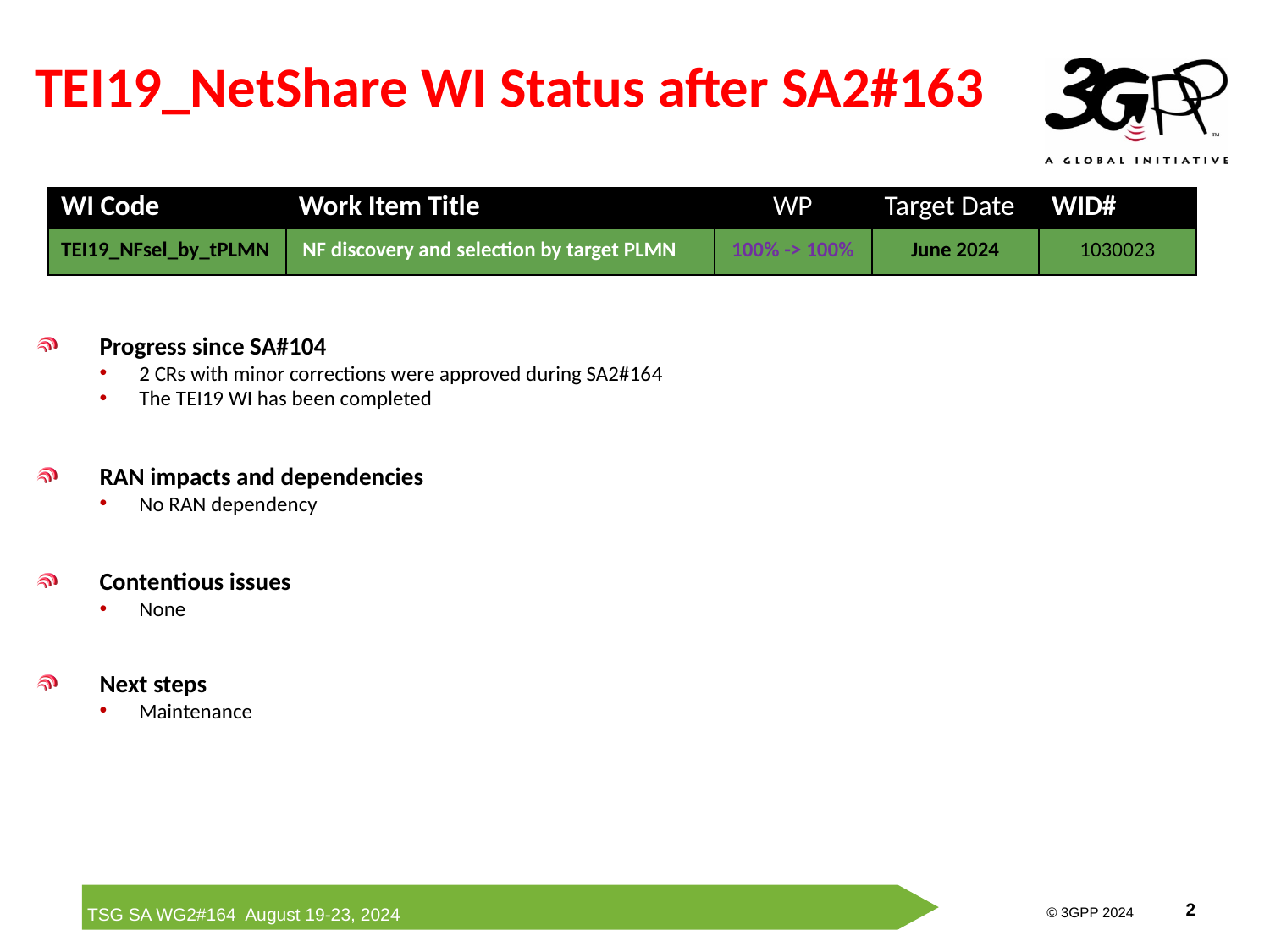

# TEI19_NetShare WI Status after SA2#163
| WI Code | Work Item Title | WP | Target Date | WID# |
| --- | --- | --- | --- | --- |
| TEI19\_NFsel\_by\_tPLMN | NF discovery and selection by target PLMN | 100% -> 100% | June 2024 | 1030023 |
Progress since SA#104
2 CRs with minor corrections were approved during SA2#164
The TEI19 WI has been completed

RAN impacts and dependencies
No RAN dependency

Contentious issues
None

Next steps
Maintenance